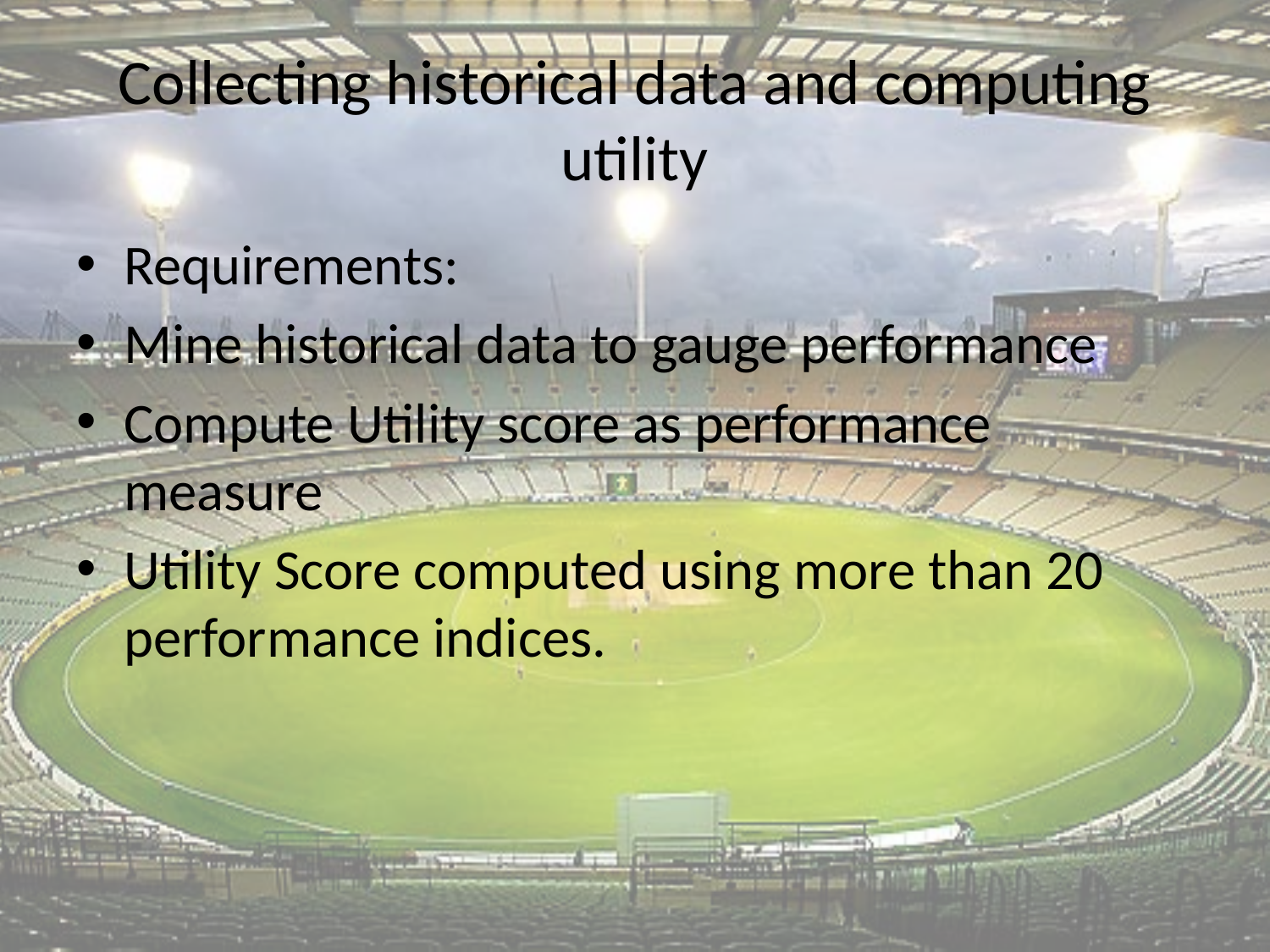

# Collecting historical data and computing utility
Requirements:
Mine historical data to gauge performance
Compute Utility score as performance measure
Utility Score computed using more than 20 performance indices.